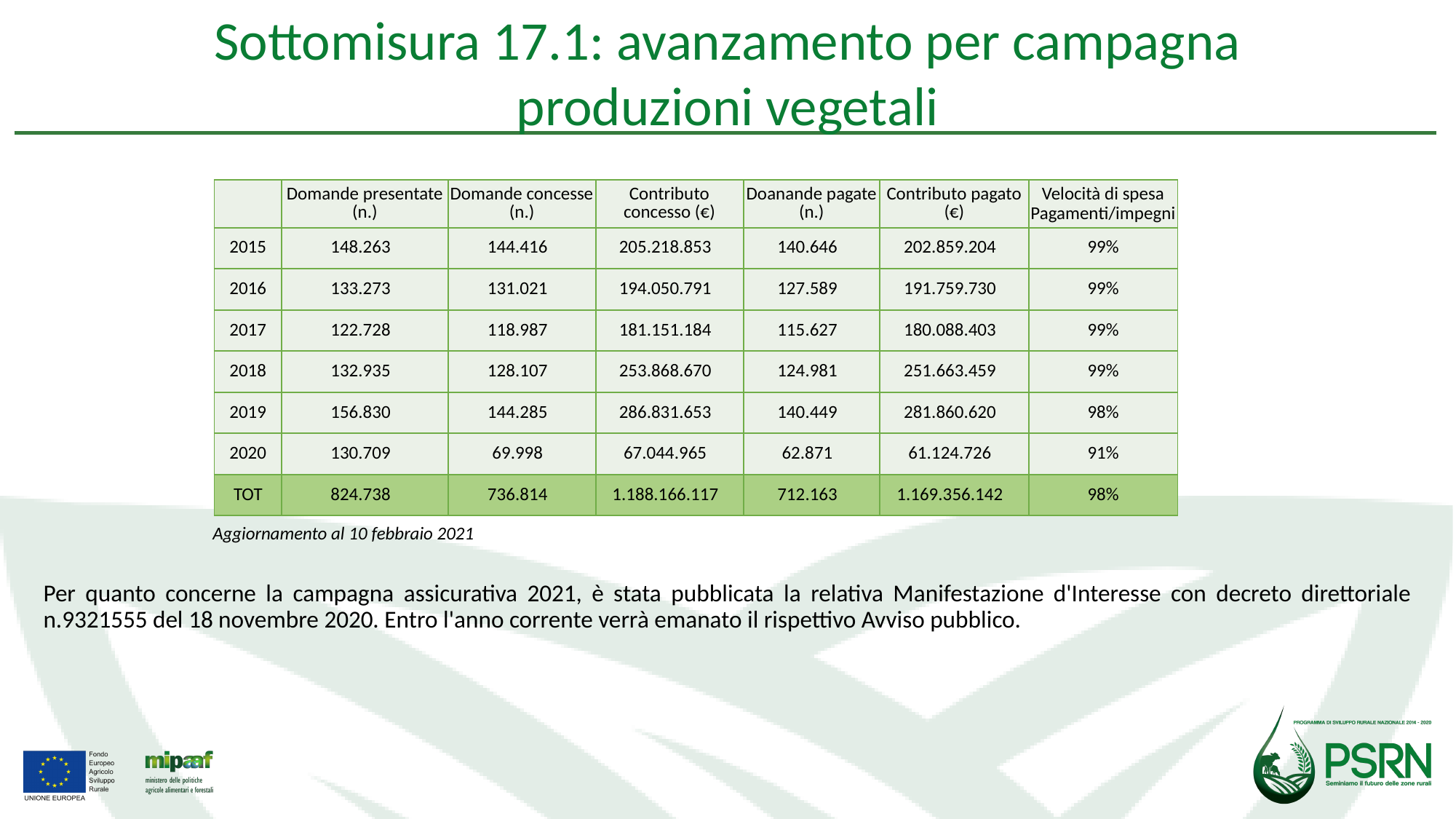

# Sottomisura 17.1: avanzamento per campagna produzioni vegetali
|  | Domande presentate (n.) | Domande concesse (n.) | Contributo concesso (€) | Doanande pagate (n.) | Contributo pagato (€) | Velocità di spesa Pagamenti/impegni |
| --- | --- | --- | --- | --- | --- | --- |
| 2015 | 148.263 | 144.416 | 205.218.853 | 140.646 | 202.859.204 | 99% |
| 2016 | 133.273 | 131.021 | 194.050.791 | 127.589 | 191.759.730 | 99% |
| 2017 | 122.728 | 118.987 | 181.151.184 | 115.627 | 180.088.403 | 99% |
| 2018 | 132.935 | 128.107 | 253.868.670 | 124.981 | 251.663.459 | 99% |
| 2019 | 156.830 | 144.285 | 286.831.653 | 140.449 | 281.860.620 | 98% |
| 2020 | 130.709 | 69.998 | 67.044.965 | 62.871 | 61.124.726 | 91% |
| TOT | 824.738 | 736.814 | 1.188.166.117 | 712.163 | 1.169.356.142 | 98% |
Aggiornamento al 10 febbraio 2021
Per quanto concerne la campagna assicurativa 2021, è stata pubblicata la relativa Manifestazione d'Interesse con decreto direttoriale n.9321555 del 18 novembre 2020. Entro l'anno corrente verrà emanato il rispettivo Avviso pubblico.